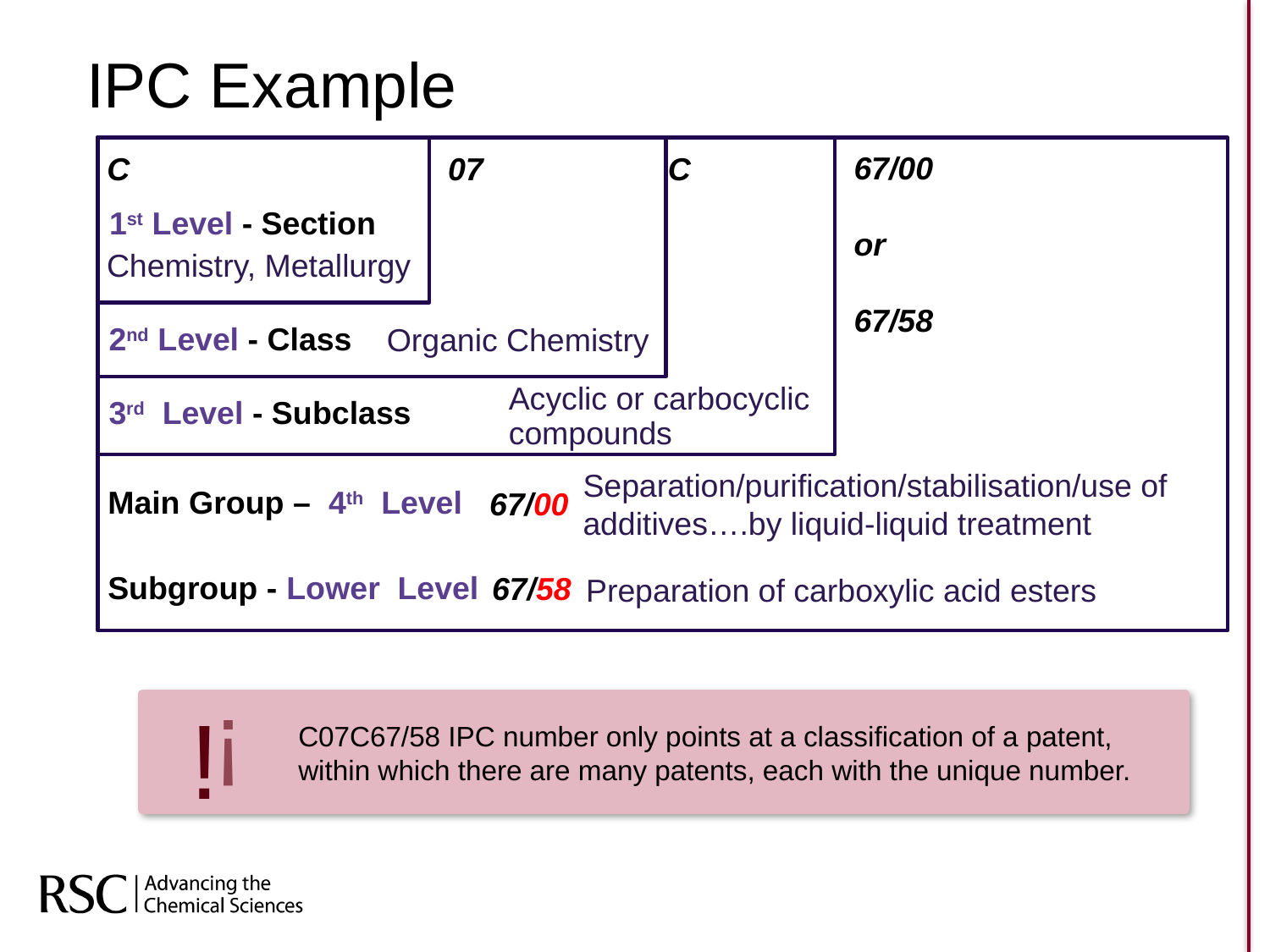

# IPC Example

67/00

or

67/58
C
07
C
1st Level - Section
2nd Level - Class
3rd  Level - Subclass
Main Group –  4th  Level
Subgroup - Lower  Level
Chemistry, Metallurgy
Organic Chemistry

Acyclic or carbocyclic compounds
Separation/purification/stabilisation/use of
additives….by liquid-liquid treatment
Preparation of carboxylic acid esters
67/00
67/58
!

C07C67/58 IPC number only points at a classification of a patent, within which there are many patents, each with the unique number.
!